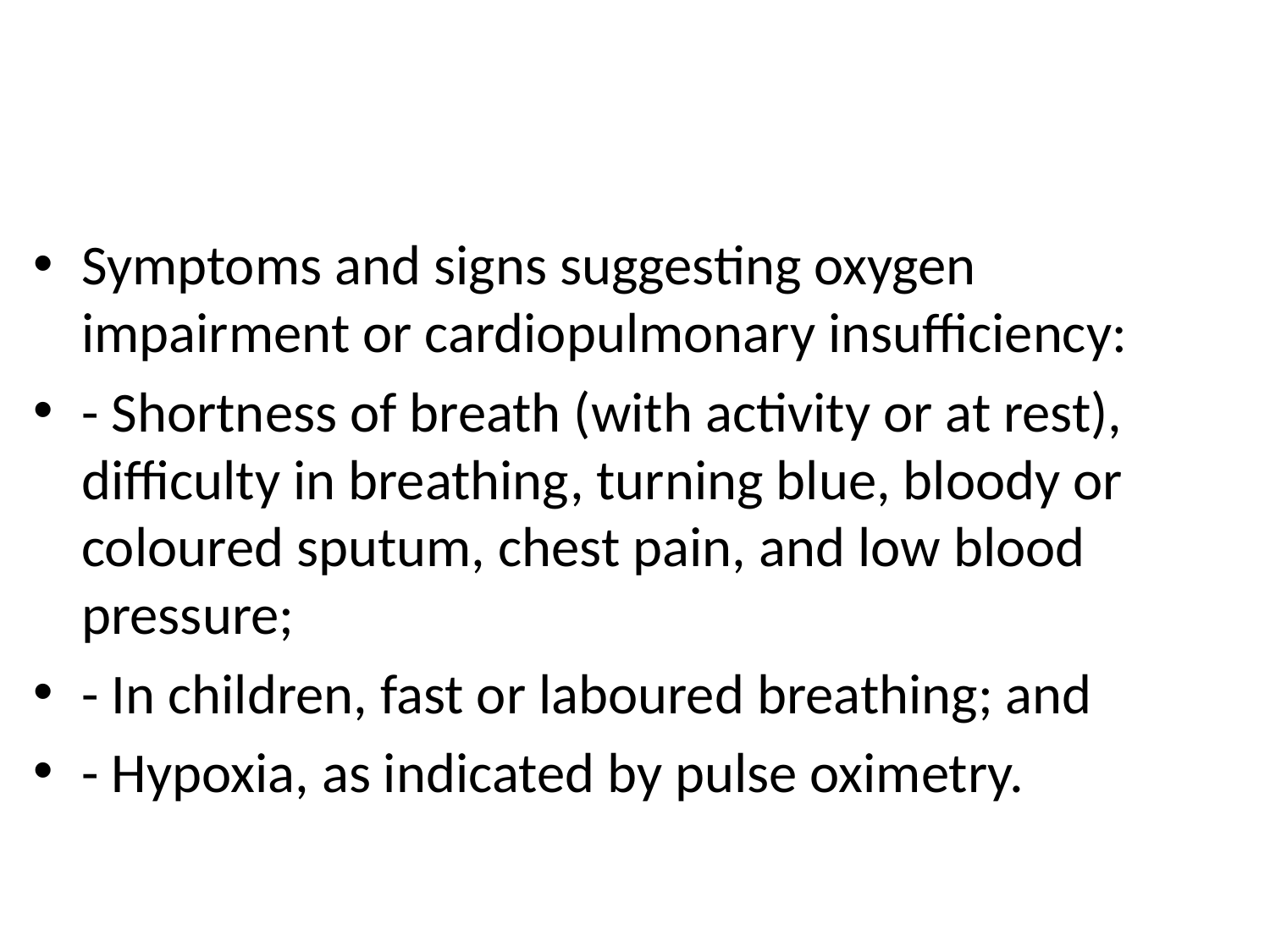

Symptoms and signs suggesting oxygen impairment or cardiopulmonary insufficiency:
- Shortness of breath (with activity or at rest), difficulty in breathing, turning blue, bloody or coloured sputum, chest pain, and low blood pressure;
- In children, fast or laboured breathing; and
- Hypoxia, as indicated by pulse oximetry.